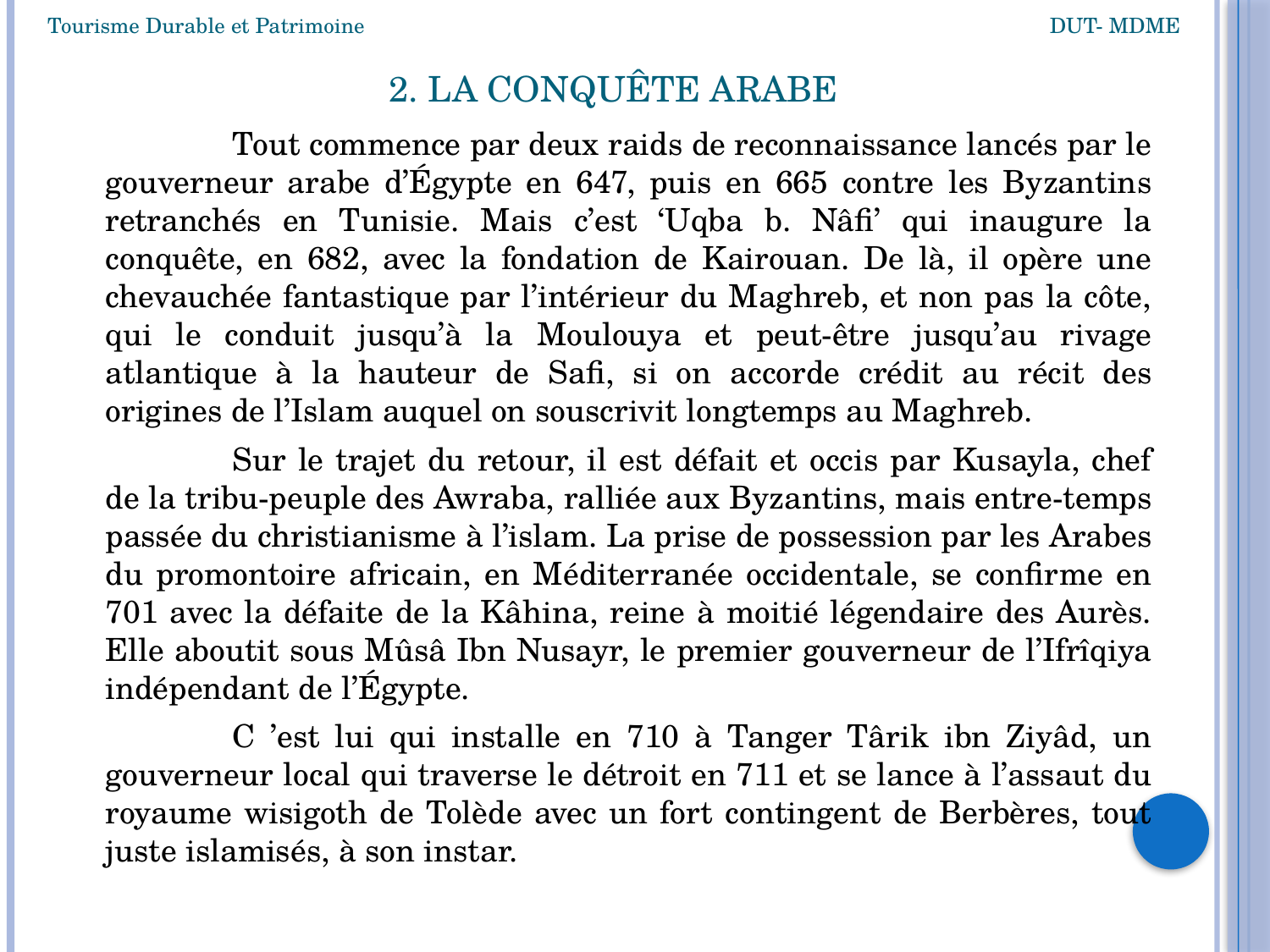

Tourisme Durable et Patrimoine                                                                                                                    DUT- MDME
# 2. La conquête arabe
		Tout commence par deux raids de reconnaissance lancés par le gouverneur arabe d’Égypte en 647, puis en 665 contre les Byzantins retranchés en Tunisie. Mais c’est ‘Uqba b. Nâfi’ qui inaugure la conquête, en 682, avec la fondation de Kairouan. De là, il opère une chevauchée fantastique par l’intérieur du Maghreb, et non pas la côte, qui le conduit jusqu’à la Moulouya et peut-être jusqu’au rivage atlantique à la hauteur de Safi, si on accorde crédit au récit des origines de l’Islam auquel on souscrivit longtemps au Maghreb.
		Sur le trajet du retour, il est défait et occis par Kusayla, chef de la tribu-peuple des Awraba, ralliée aux Byzantins, mais entre-temps passée du christianisme à l’islam. La prise de possession par les Arabes du promontoire africain, en Méditerranée occidentale, se confirme en 701 avec la défaite de la Kâhina, reine à moitié légendaire des Aurès. Elle aboutit sous Mûsâ Ibn Nusayr, le premier gouverneur de l’Ifrîqiya indépendant de l’Égypte.
		C ’est lui qui installe en 710 à Tanger Târik ibn Ziyâd, un gouverneur local qui traverse le détroit en 711 et se lance à l’assaut du royaume wisigoth de Tolède avec un fort contingent de Berbères, tout juste islamisés, à son instar.